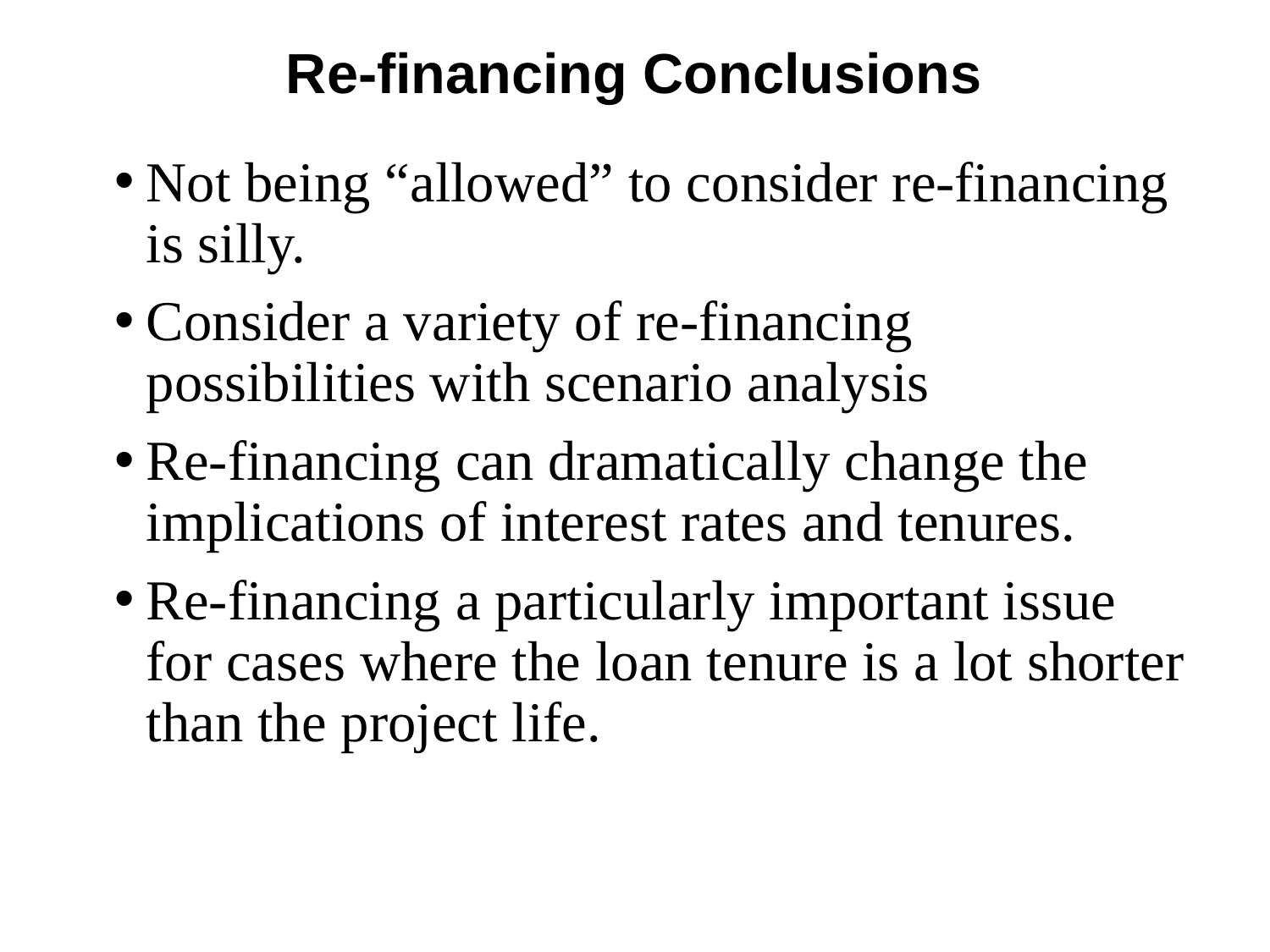

# Re-financing Conclusions
Not being “allowed” to consider re-financing is silly.
Consider a variety of re-financing possibilities with scenario analysis
Re-financing can dramatically change the implications of interest rates and tenures.
Re-financing a particularly important issue for cases where the loan tenure is a lot shorter than the project life.